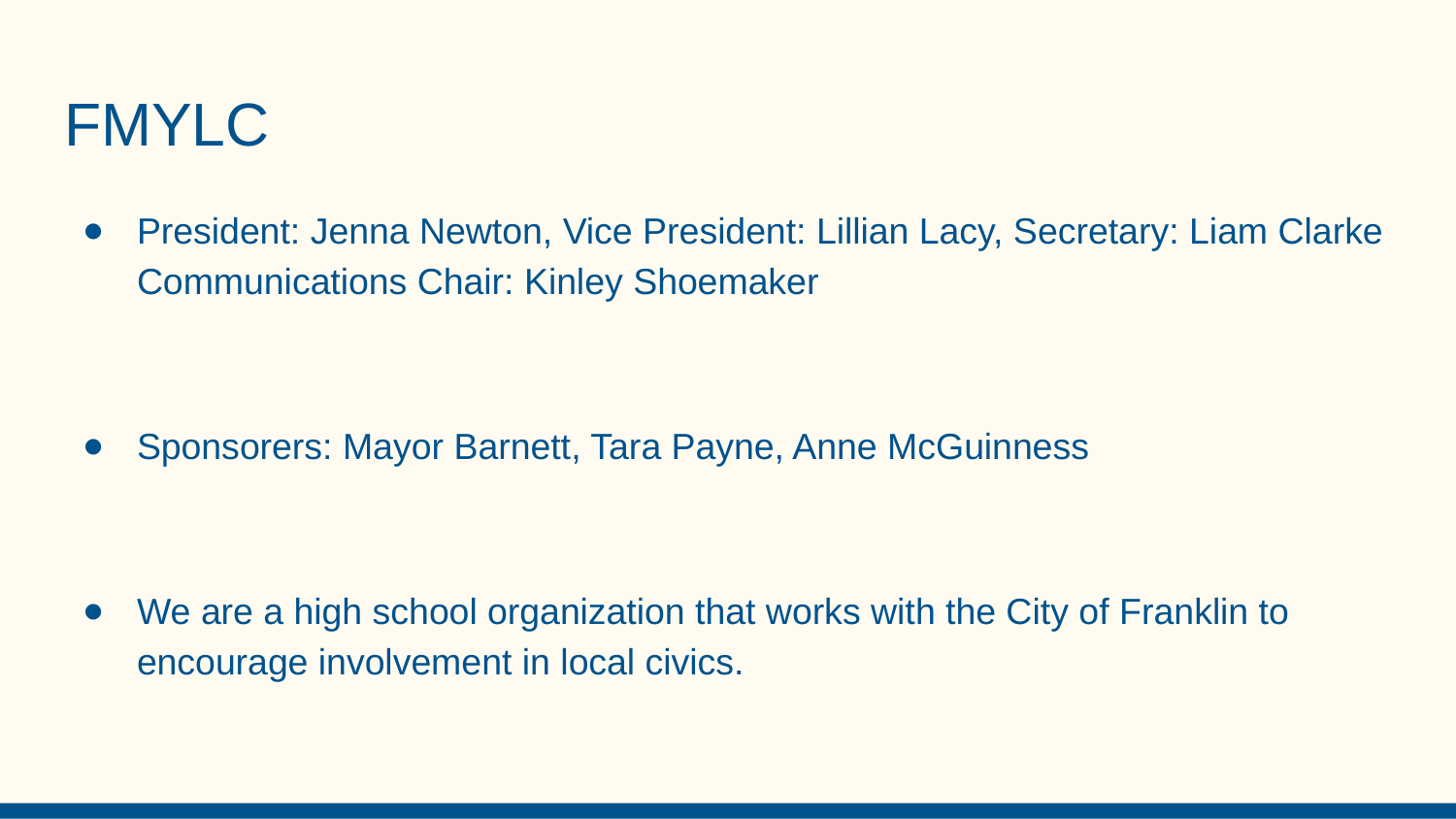

# FMYLC
President: Jenna Newton, Vice President: Lillian Lacy, Secretary: Liam Clarke Communications Chair: Kinley Shoemaker

Sponsorers: Mayor Barnett, Tara Payne, Anne McGuinness

We are a high school organization that works with the City of Franklin to encourage involvement in local civics.